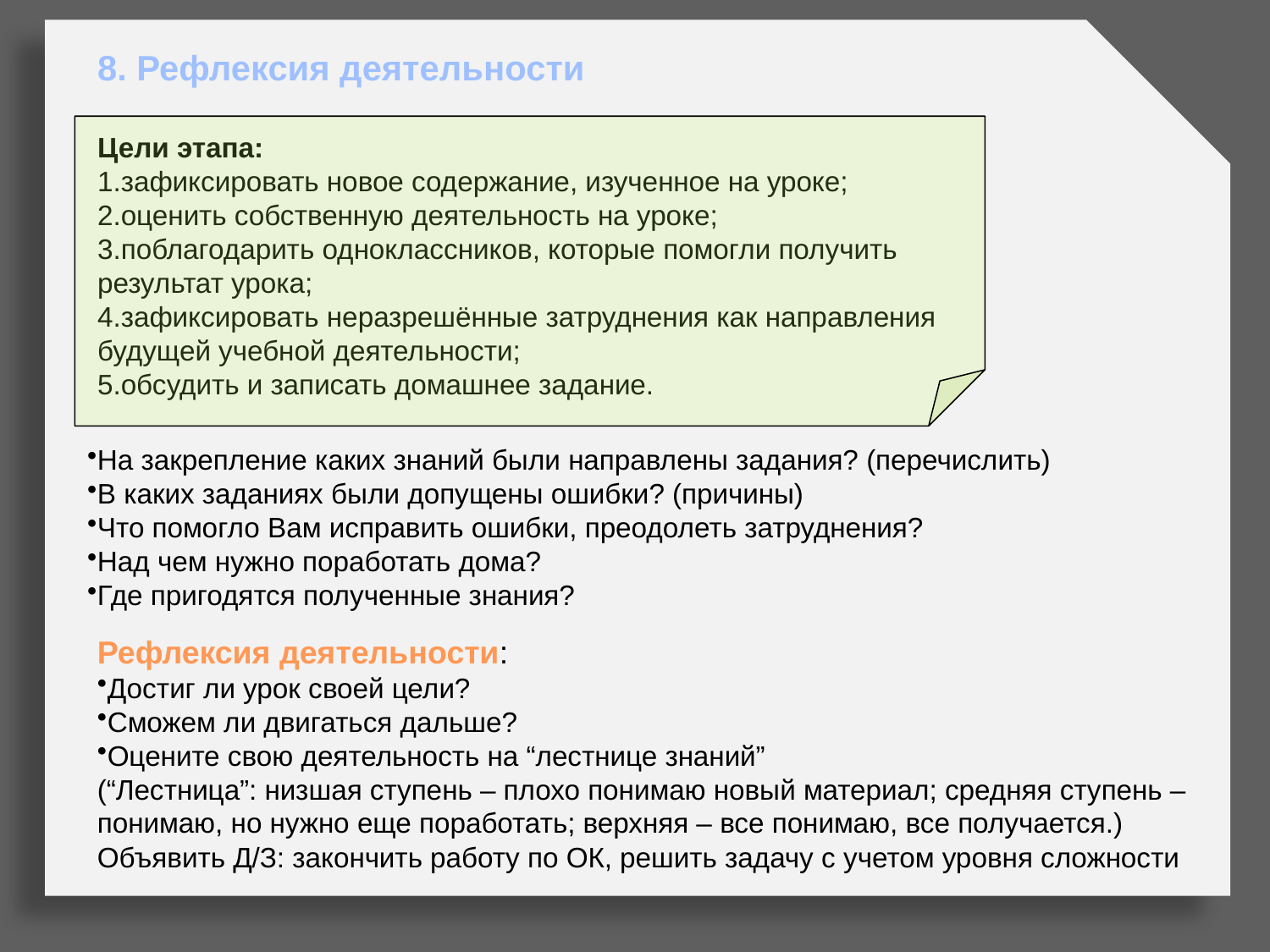

8. Рефлексия деятельности

Цели этапа:
зафиксировать новое содержание, изученное на уроке;
оценить собственную деятельность на уроке;
поблагодарить одноклассников, которые помогли получить результат урока;
зафиксировать неразрешённые затруднения как направления будущей учебной деятельности;
обсудить и записать домашнее задание.

На закрепление каких знаний были направлены задания? (перечислить)
В каких заданиях были допущены ошибки? (причины)
Что помогло Вам исправить ошибки, преодолеть затруднения?
Над чем нужно поработать дома?
Где пригодятся полученные знания?
Рефлексия деятельности:
Достиг ли урок своей цели?
Сможем ли двигаться дальше?
Оцените свою деятельность на “лестнице знаний”
(“Лестница”: низшая ступень – плохо понимаю новый материал; средняя ступень – понимаю, но нужно еще поработать; верхняя – все понимаю, все получается.)
Объявить Д/З: закончить работу по ОК, решить задачу с учетом уровня сложности